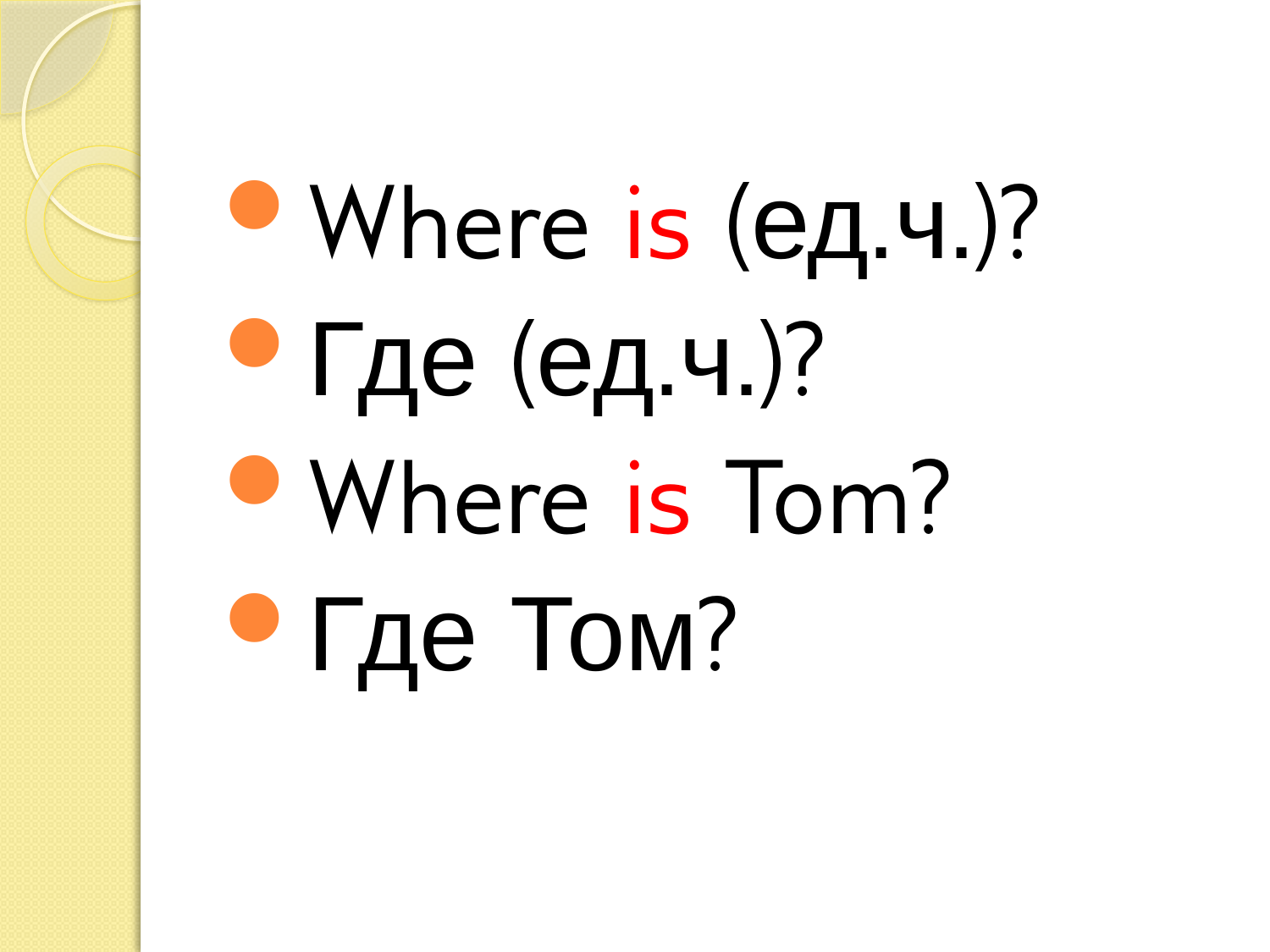

#
Where is (ед.ч.)?
Где (ед.ч.)?
Where is Tom?
Где Том?